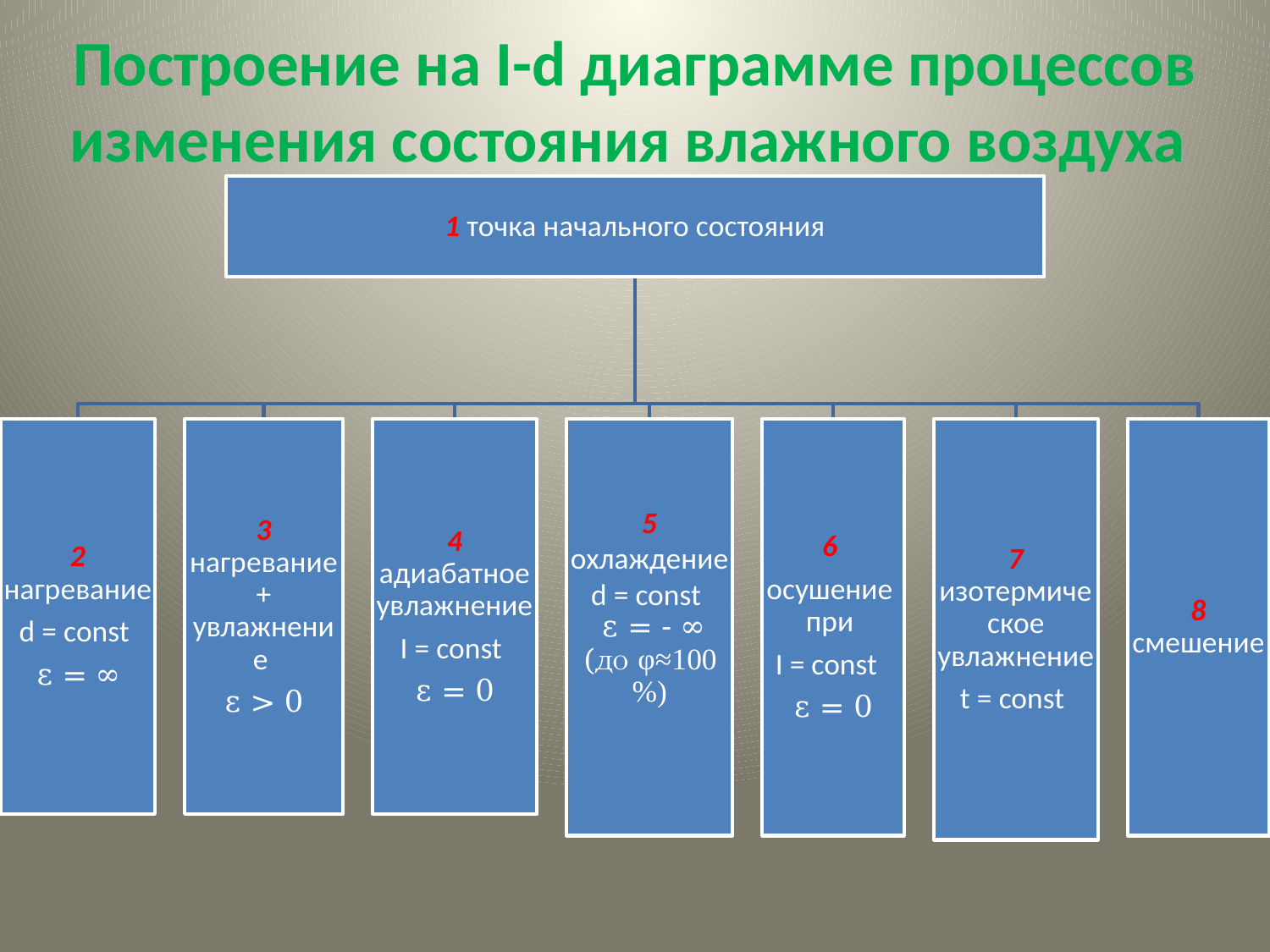

# Построение на I-d диаграмме процессов изменения состояния влажного воздуха
1 точка начального состояния
2 нагревание
d = const
ε = ∞
3 нагревание + увлажнение
ε > 0
4 адиабатное увлажнение
I = const
ε = 0
5 охлаждение
d = const
 ε = - ∞ (до φ≈100 %)

6
осушение  при
I = const
ε = 0
7 изотермическое увлажнение
t = const
8 смешение